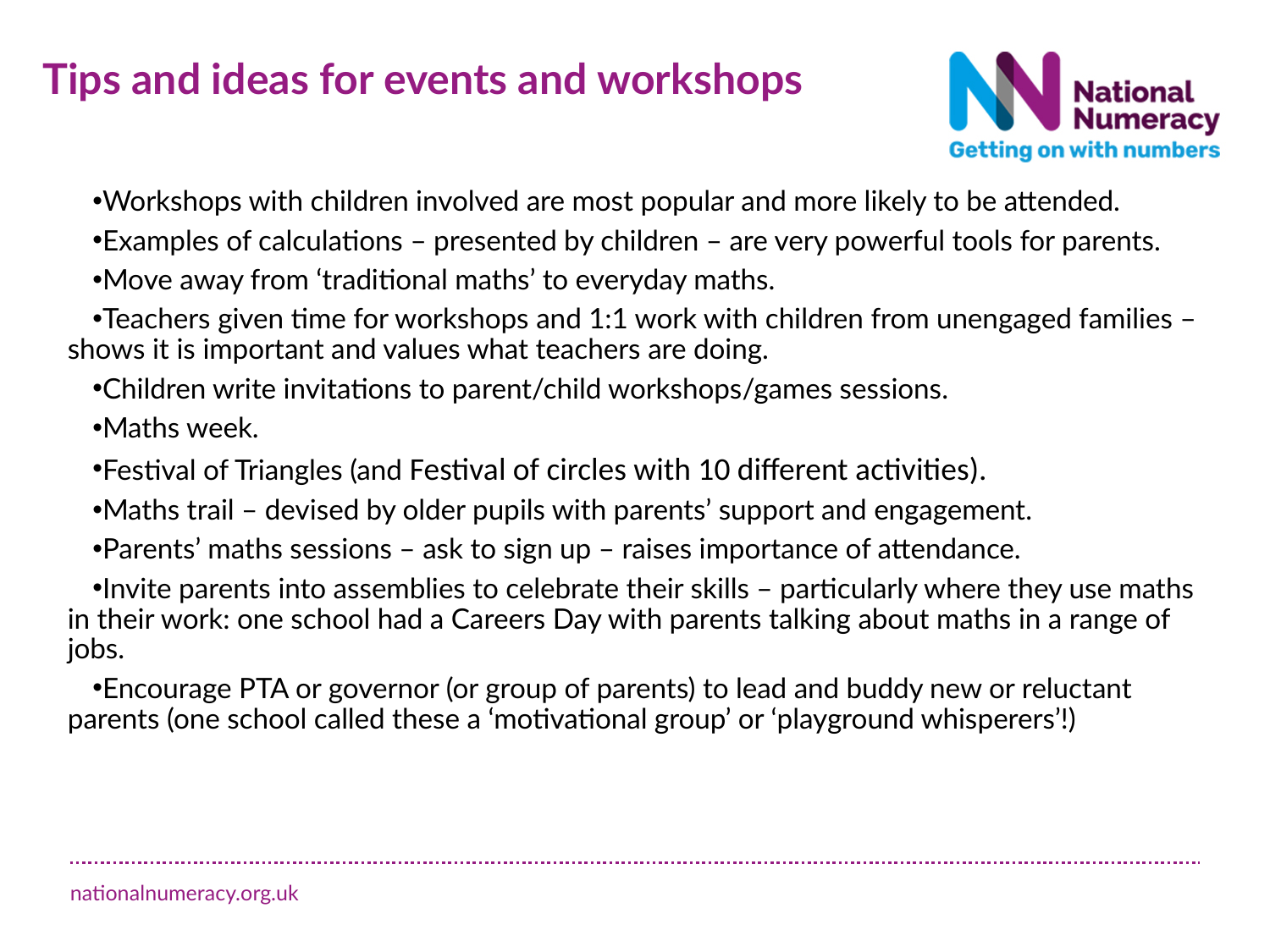

Tips and ideas for events and workshops
Workshops with children involved are most popular and more likely to be attended.
Examples of calculations – presented by children – are very powerful tools for parents.
Move away from ‘traditional maths’ to everyday maths.
Teachers given time for workshops and 1:1 work with children from unengaged families – shows it is important and values what teachers are doing.
Children write invitations to parent/child workshops/games sessions.
Maths week.
Festival of Triangles (and Festival of circles with 10 different activities).
Maths trail – devised by older pupils with parents’ support and engagement.
Parents’ maths sessions – ask to sign up – raises importance of attendance.
Invite parents into assemblies to celebrate their skills – particularly where they use maths in their work: one school had a Careers Day with parents talking about maths in a range of jobs.
Encourage PTA or governor (or group of parents) to lead and buddy new or reluctant parents (one school called these a ‘motivational group’ or ‘playground whisperers’!)